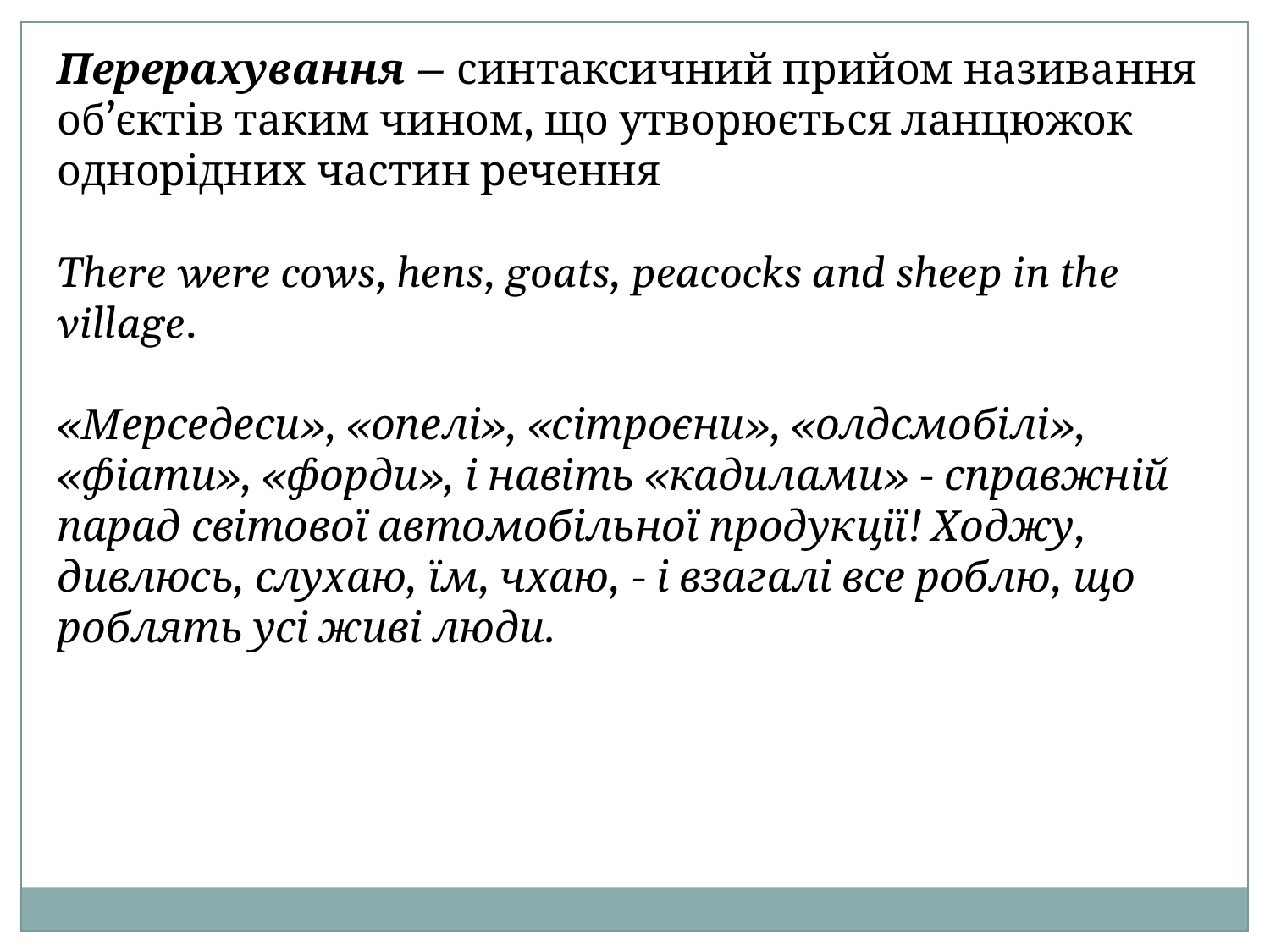

Перерахування – синтаксичний прийом називання об’єктів таким чином, що утворюється ланцюжок однорідних частин речення

There were cows, hens, goats, peacocks and sheep in the village.

«Мерседеси», «опелі», «сітроєни», «олдсмобілі», «фіати», «форди», і навіть «кадилами» - справжній парад світової автомобільної продукції! Ходжу, дивлюсь, слухаю, їм, чхаю, - і взагалі все роблю, що роблять усі живі люди.